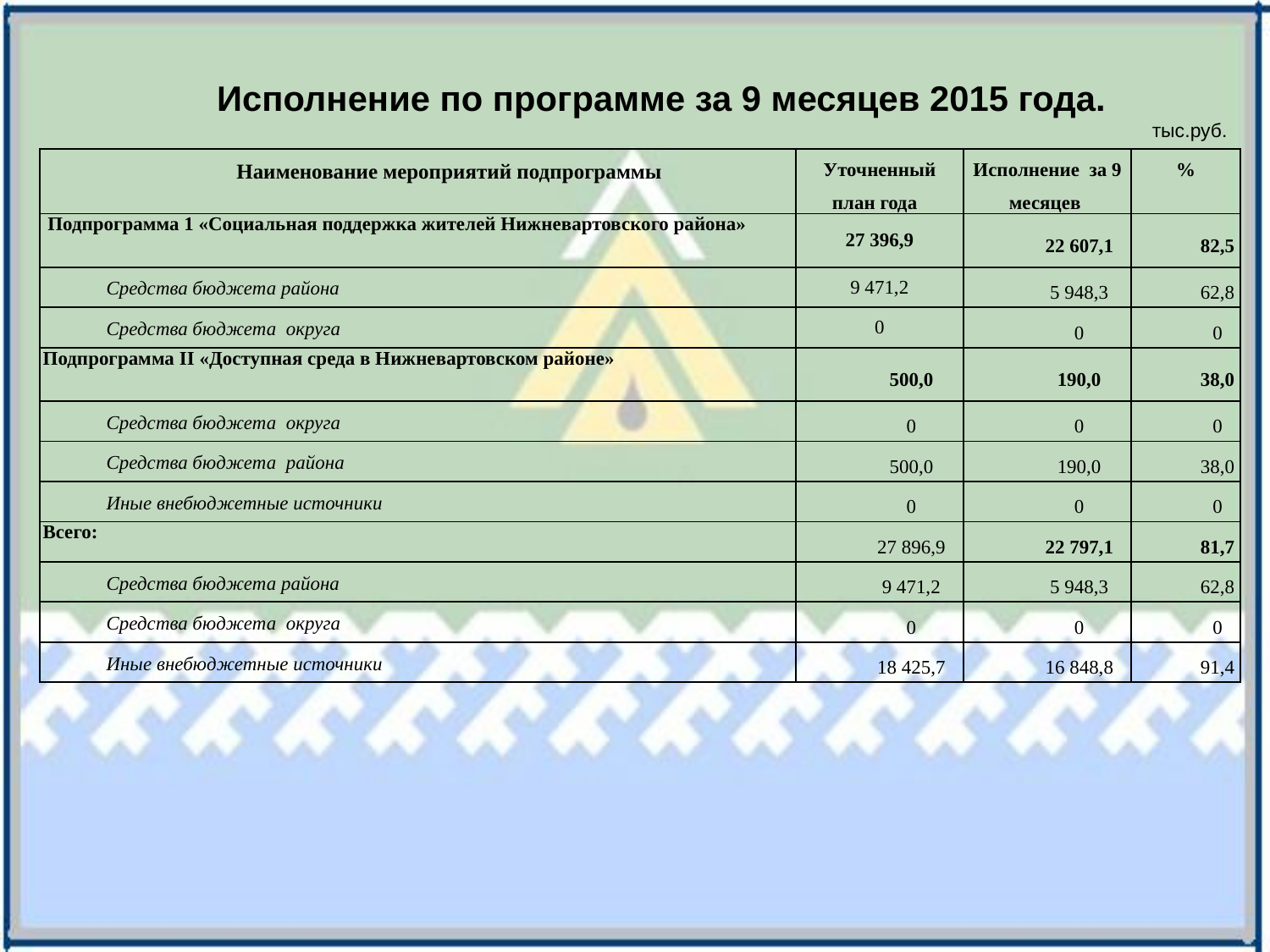

Исполнение по программе за 9 месяцев 2015 года.
тыс.руб.
| Наименование мероприятий подпрограммы | Уточненный план года | Исполнение за 9 месяцев | % |
| --- | --- | --- | --- |
| Подпрограмма 1 «Социальная поддержка жителей Нижневартовского района» | 27 396,9 | 22 607,1 | 82,5 |
| Средства бюджета района | 9 471,2 | 5 948,3 | 62,8 |
| Средства бюджета округа | 0 | 0 | 0 |
| Подпрограмма II «Доступная среда в Нижневартовском районе» | 500,0 | 190,0 | 38,0 |
| Средства бюджета округа | 0 | 0 | 0 |
| Средства бюджета района | 500,0 | 190,0 | 38,0 |
| Иные внебюджетные источники | 0 | 0 | 0 |
| Всего: | 27 896,9 | 22 797,1 | 81,7 |
| Средства бюджета района | 9 471,2 | 5 948,3 | 62,8 |
| Средства бюджета округа | 0 | 0 | 0 |
| Иные внебюджетные источники | 18 425,7 | 16 848,8 | 91,4 |